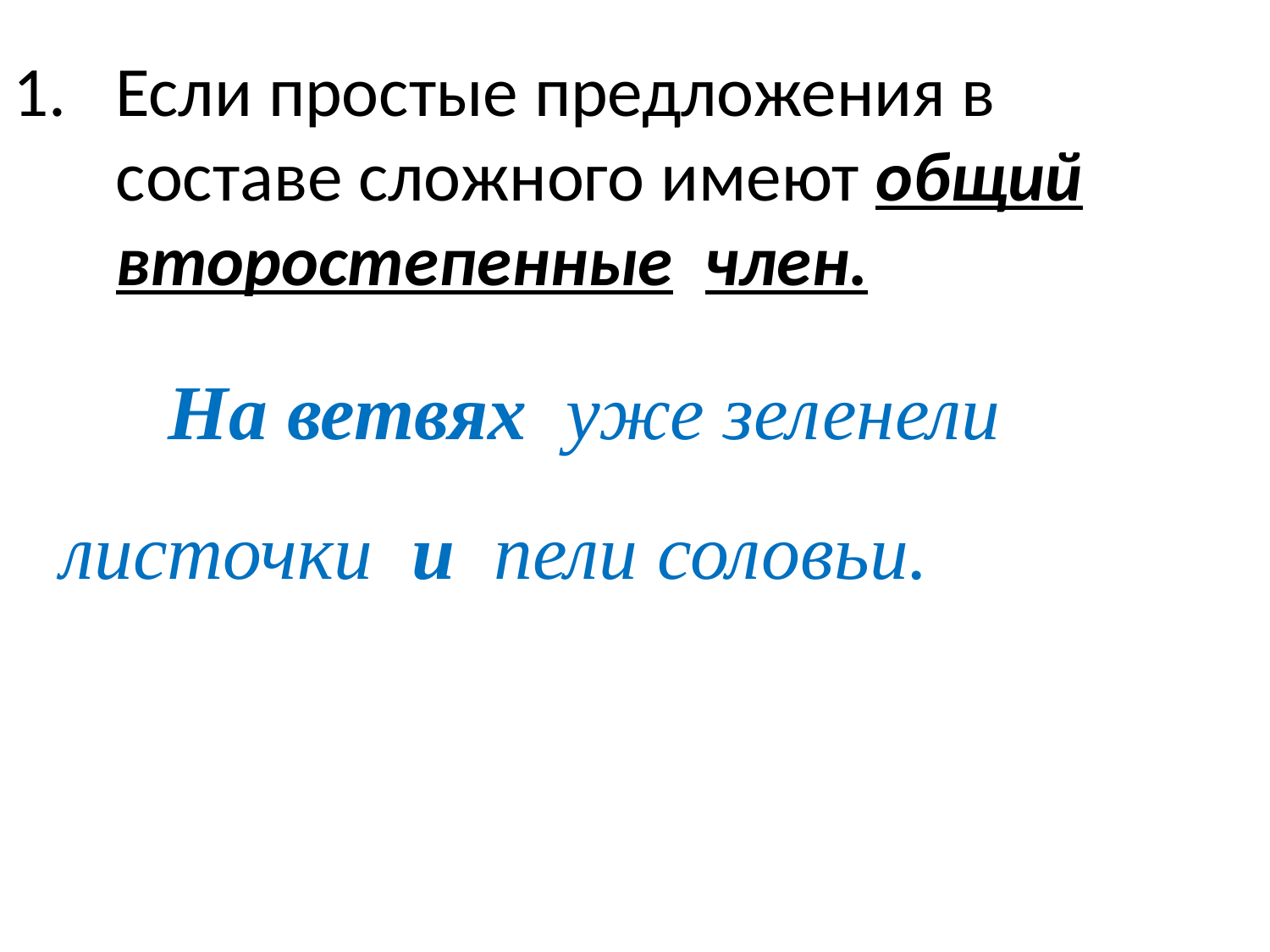

#
Если простые предложения в составе сложного имеют общий второстепенные  член.
        На ветвях  уже зеленели  листочки  и  пели соловьи.